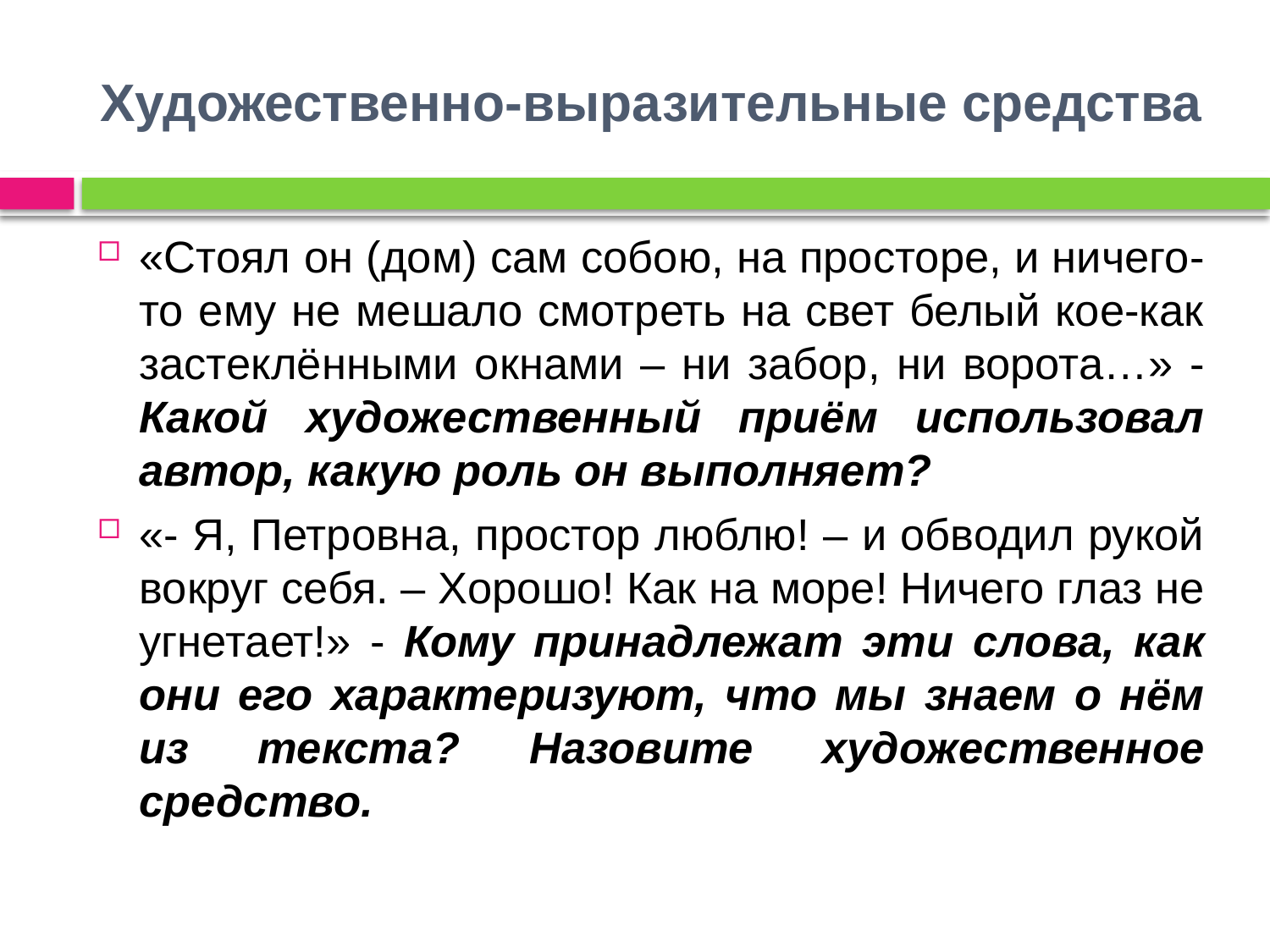

# Художественно-выразительные средства
«Стоял он (дом) сам собою, на просторе, и ничего-то ему не мешало смотреть на свет белый кое-как застеклёнными окнами – ни забор, ни ворота…» - Какой художественный приём использовал автор, какую роль он выполняет?
«- Я, Петровна, простор люблю! – и обводил рукой вокруг себя. – Хорошо! Как на море! Ничего глаз не угнетает!» - Кому принадлежат эти слова, как они его характеризуют, что мы знаем о нём из текста? Назовите художественное средство.